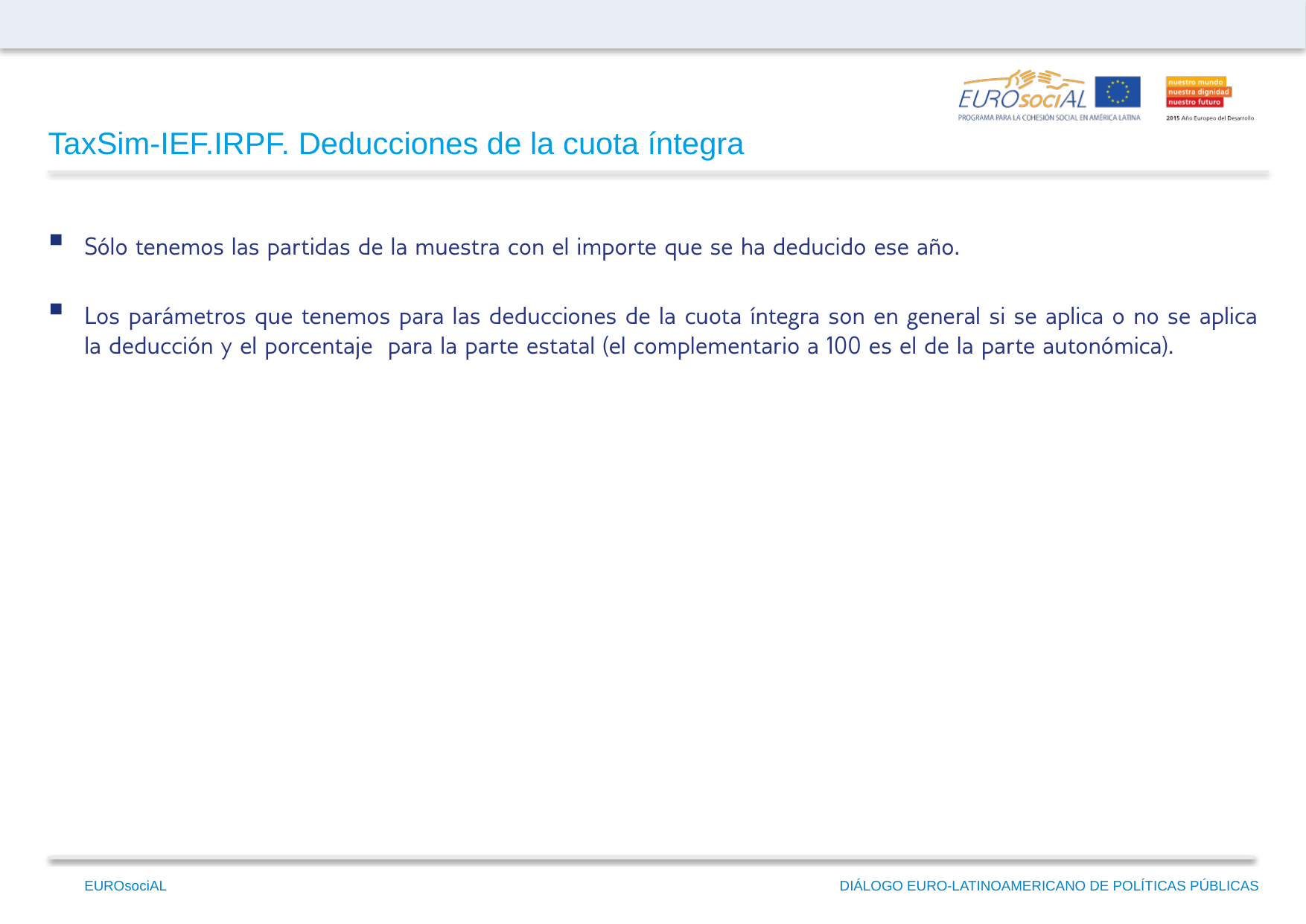

TaxSim-IEF.IRPF. Deducciones de la cuota íntegra
Sólo tenemos las partidas de la muestra con el importe que se ha deducido ese año.

Los parámetros que tenemos para las deducciones de la cuota íntegra son en general si se aplica o no se aplica la deducción y el porcentaje  para la parte estatal (el complementario a 100 es el de la parte autonómica).